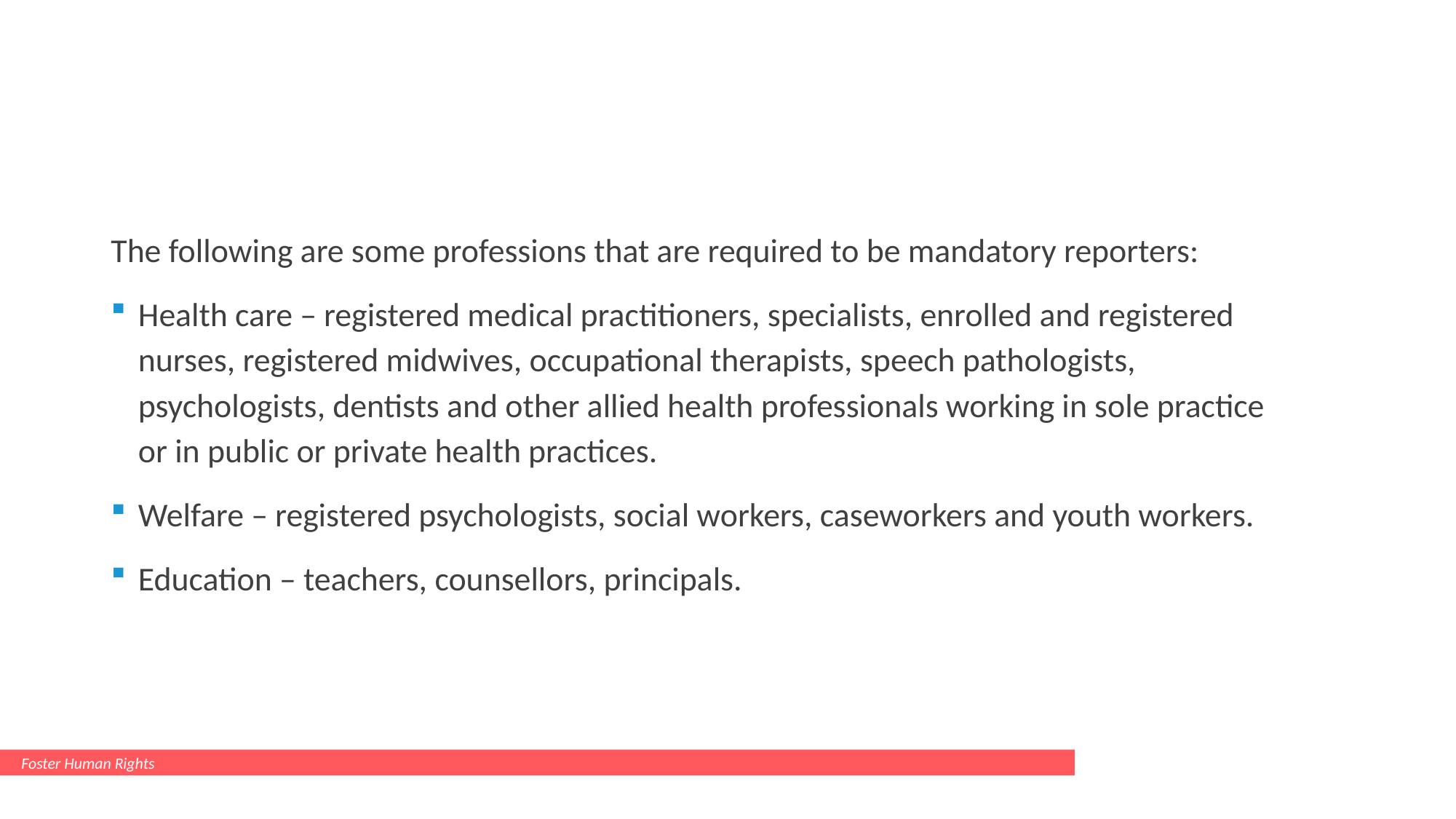

#
The following are some professions that are required to be mandatory reporters:
Health care – registered medical practitioners, specialists, enrolled and registered nurses, registered midwives, occupational therapists, speech pathologists, psychologists, dentists and other allied health professionals working in sole practice or in public or private health practices.
Welfare – registered psychologists, social workers, caseworkers and youth workers.
Education – teachers, counsellors, principals.
Foster Human Rights